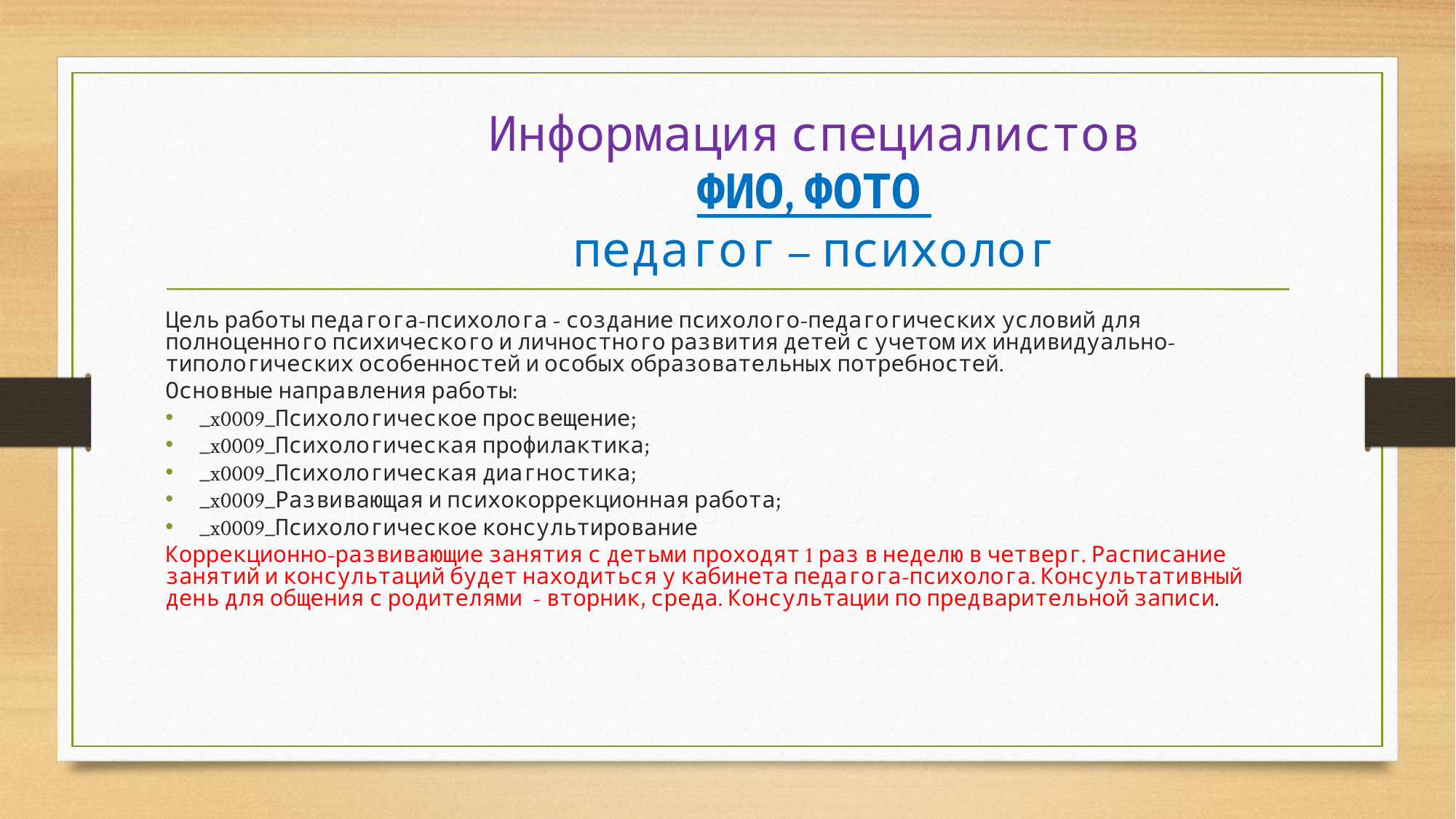

# Информация специалистов ФИО, ФОТО педагог – психолог

Цель работы педагога-психолога - создание психолого-педагогических условий для полноценного психического и личностного развития детей с учетом их индивидуально-типологических особенностей и особых образовательных потребностей.
Основные направления работы:
_x0009_Психологическое просвещение;
_x0009_Психологическая профилактика;
_x0009_Психологическая диагностика;
_x0009_Развивающая и психокоррекционная работа;
_x0009_Психологическое консультирование
Коррекционно-развивающие занятия с детьми проходят 1 раз в неделю в четверг. Расписание занятий и консультаций будет находиться у кабинета педагога-психолога. Консультативный день для общения с родителями  - вторник, среда. Консультации по предварительной записи.